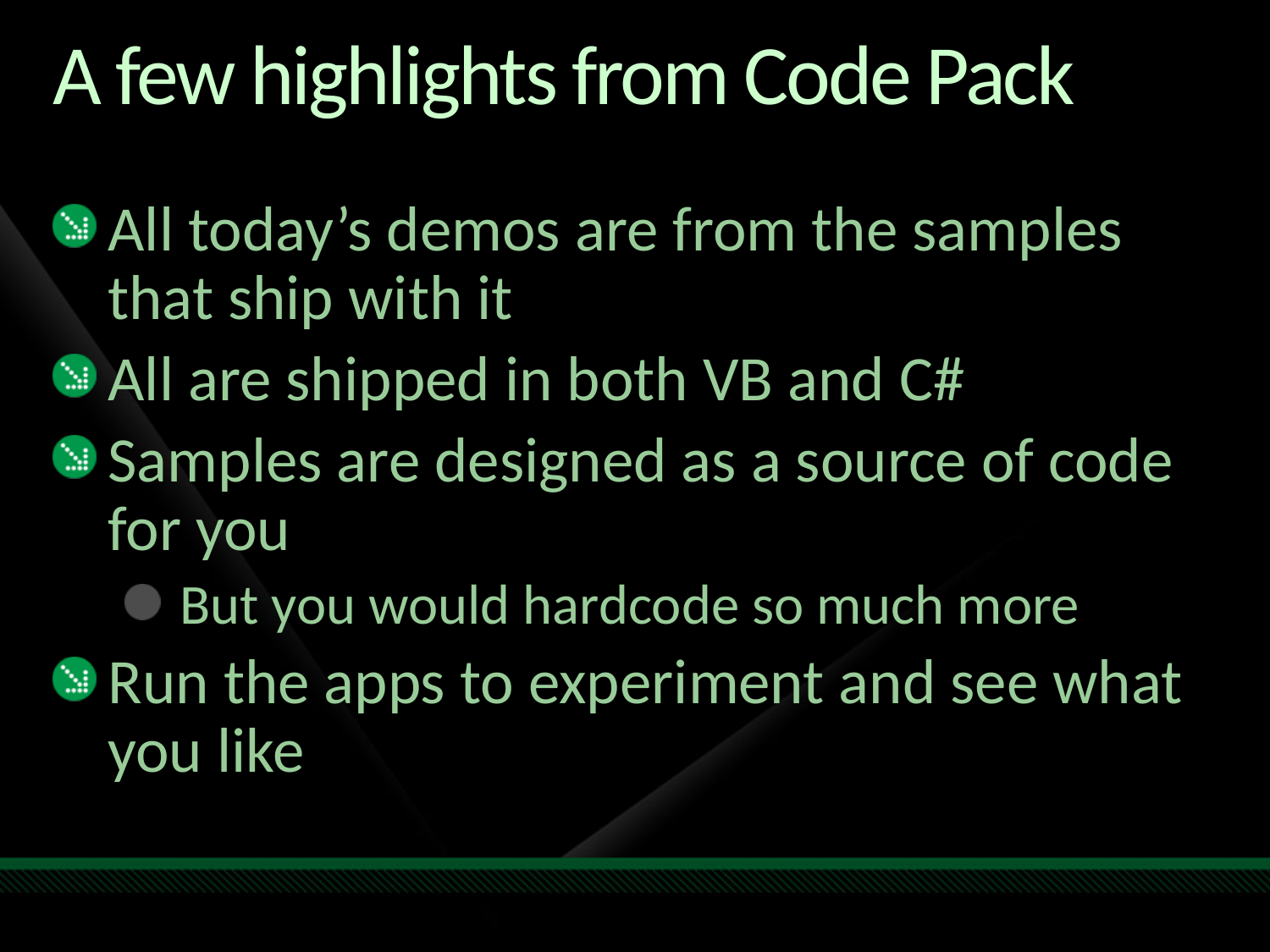

# A few highlights from Code Pack
All today’s demos are from the samples that ship with it
All are shipped in both VB and C#
Samples are designed as a source of code for you
But you would hardcode so much more
Run the apps to experiment and see what you like